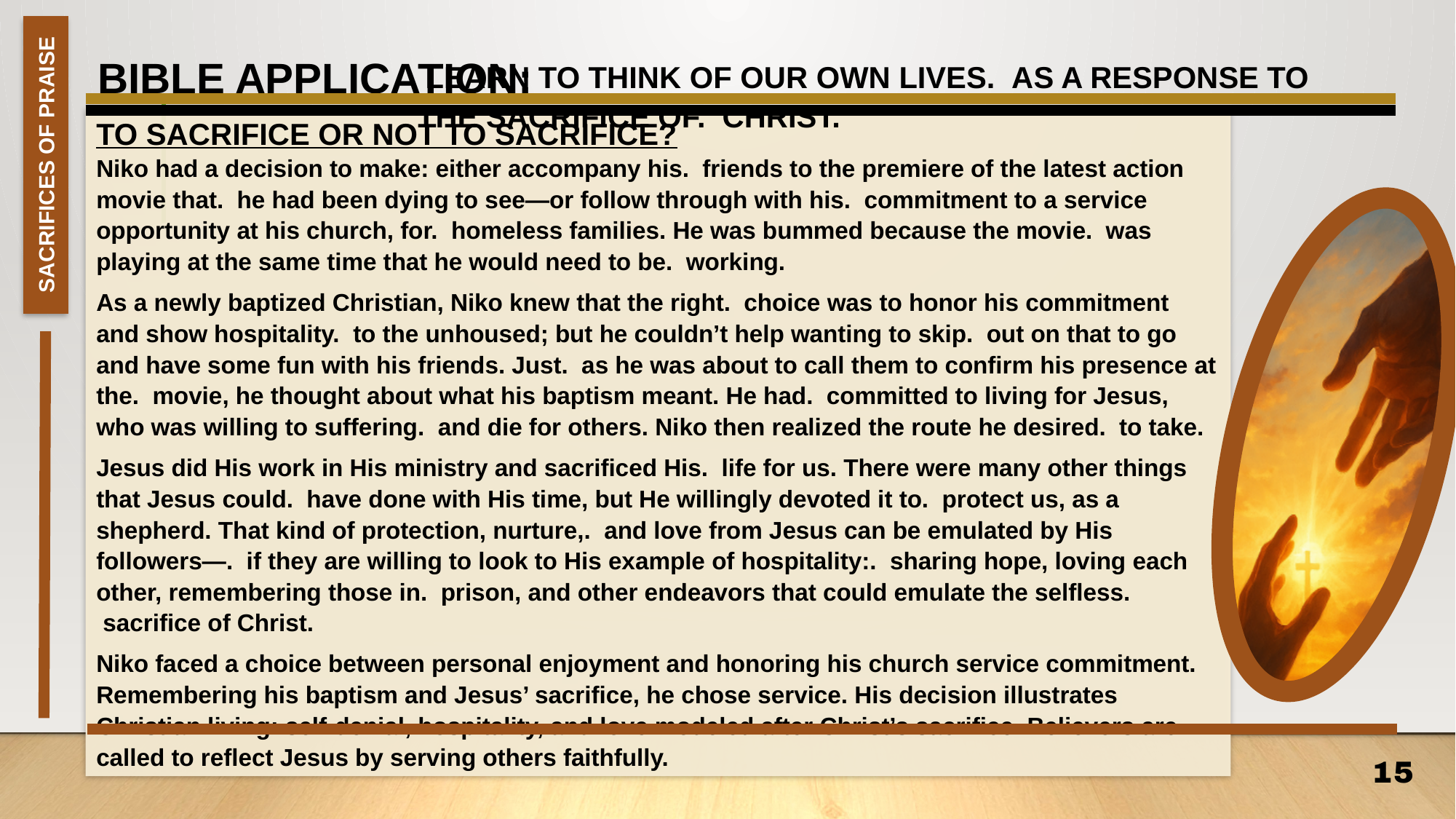

Bible Application:
 Learn to think of our own lives.  as a response to the sacrifice of.  Christ.
To Sacrifice or Not to Sacrifice?
Niko had a decision to make: either accompany his.  friends to the premiere of the latest action movie that.  he had been dying to see—or follow through with his.  commitment to a service opportunity at his church, for.  homeless families. He was bummed because the movie.  was playing at the same time that he would need to be.  working.

As a newly baptized Christian, Niko knew that the right.  choice was to honor his commitment and show hospitality.  to the unhoused; but he couldn’t help wanting to skip.  out on that to go and have some fun with his friends. Just.  as he was about to call them to confirm his presence at the.  movie, he thought about what his baptism meant. He had.  committed to living for Jesus, who was willing to suffering.  and die for others. Niko then realized the route he desired.  to take.

Jesus did His work in His ministry and sacrificed His.  life for us. There were many other things that Jesus could.  have done with His time, but He willingly devoted it to.  protect us, as a shepherd. That kind of protection, nurture,.  and love from Jesus can be emulated by His followers—.  if they are willing to look to His example of hospitality:.  sharing hope, loving each other, remembering those in.  prison, and other endeavors that could emulate the selfless.  sacrifice of Christ.

Niko faced a choice between personal enjoyment and honoring his church service commitment. Remembering his baptism and Jesus’ sacrifice, he chose service. His decision illustrates Christian living: self-denial, hospitality, and love modeled after Christ’s sacrifice. Believers are called to reflect Jesus by serving others faithfully.
Sacrifices of Praise

15